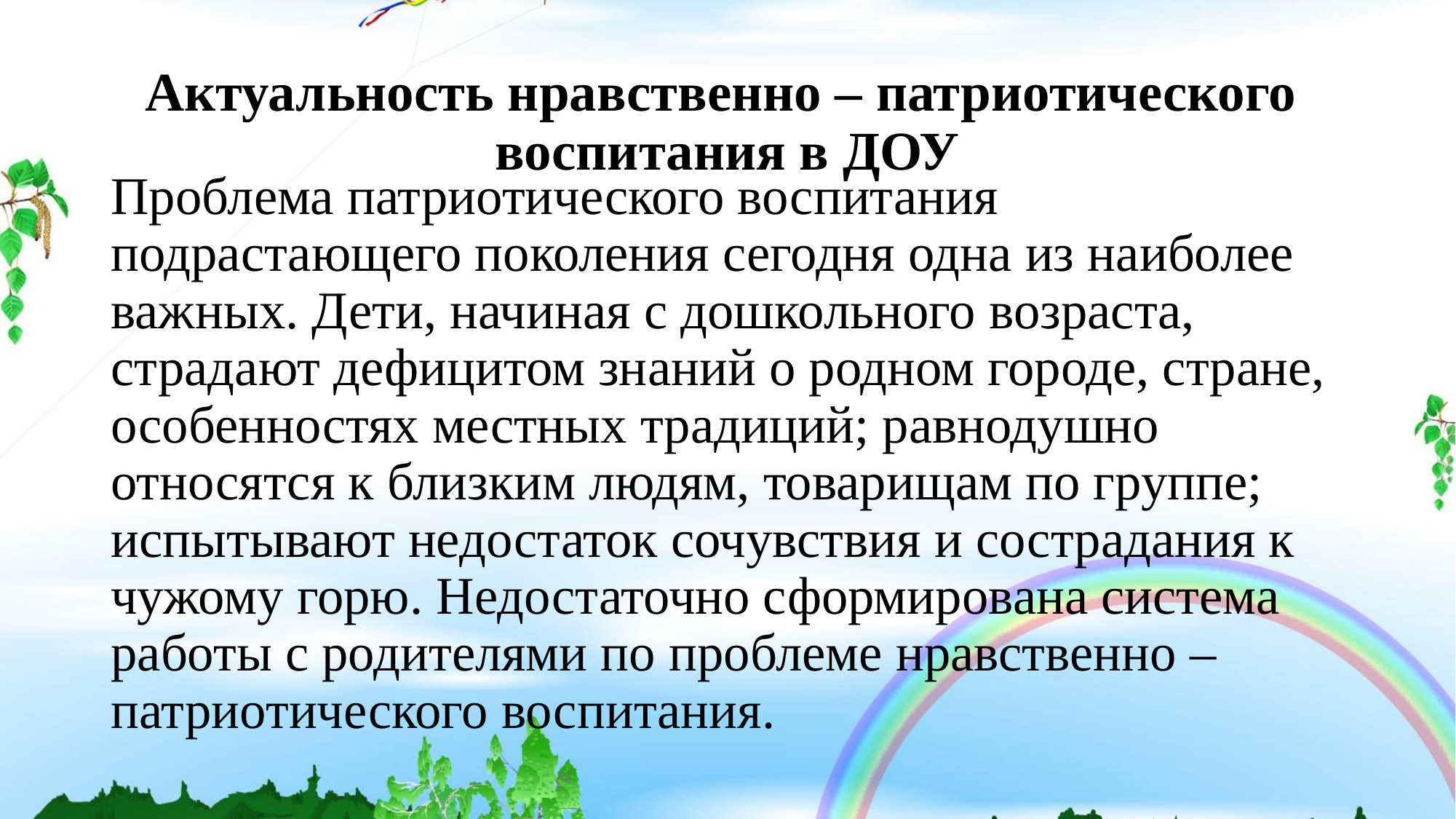

# Актуальность нравственно – патриотического воспитания в ДОУ
Проблема патриотического воспитания подрастающего поколения сегодня одна из наиболее важных. Дети, начиная с дошкольного возраста, страдают дефицитом знаний о родном городе, стране, особенностях местных традиций; равнодушно относятся к близким людям, товарищам по группе; испытывают недостаток сочувствия и сострадания к чужому горю. Недостаточно сформирована система работы с родителями по проблеме нравственно – патриотического воспитания.